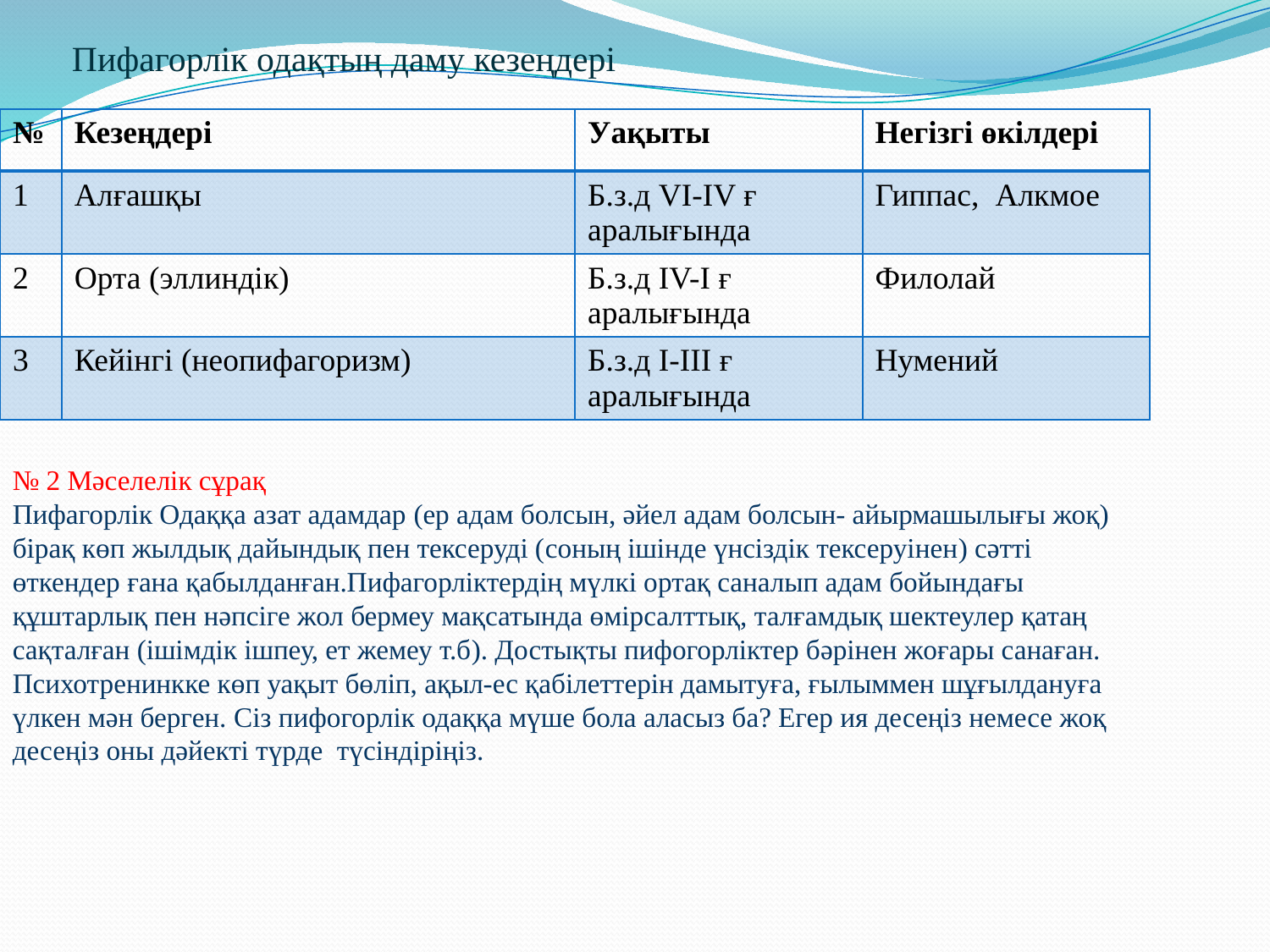

Пифагорлік одақтың даму кезеңдері
| № | Кезеңдері | Уақыты | Негізгі өкілдері |
| --- | --- | --- | --- |
| 1 | Алғашқы | Б.з.д VI-IV ғ аралығында | Гиппас, Алкмое |
| 2 | Орта (эллиндік) | Б.з.д IV-I ғ аралығында | Филолай |
| 3 | Кейінгі (неопифагоризм) | Б.з.д I-III ғ аралығында | Нумений |
№ 2 Мәселелік сұрақ
Пифагорлік Одаққа азат адамдар (ер адам болсын, әйел адам болсын- айырмашылығы жоқ) бірақ көп жылдық дайындық пен тексеруді (соның ішінде үнсіздік тексеруінен) сәтті өткендер ғана қабылданған.Пифагорліктердің мүлкі ортақ саналып адам бойындағы құштарлық пен нәпсіге жол бермеу мақсатында өмірсалттық, талғамдық шектеулер қатаң сақталған (ішімдік ішпеу, ет жемеу т.б). Достықты пифогорліктер бәрінен жоғары санаған. Психотренинкке көп уақыт бөліп, ақыл-ес қабілеттерін дамытуға, ғылыммен шұғылдануға үлкен мән берген. Сіз пифогорлік одаққа мүше бола аласыз ба? Егер ия десеңіз немесе жоқ десеңіз оны дәйекті түрде  түсіндіріңіз.